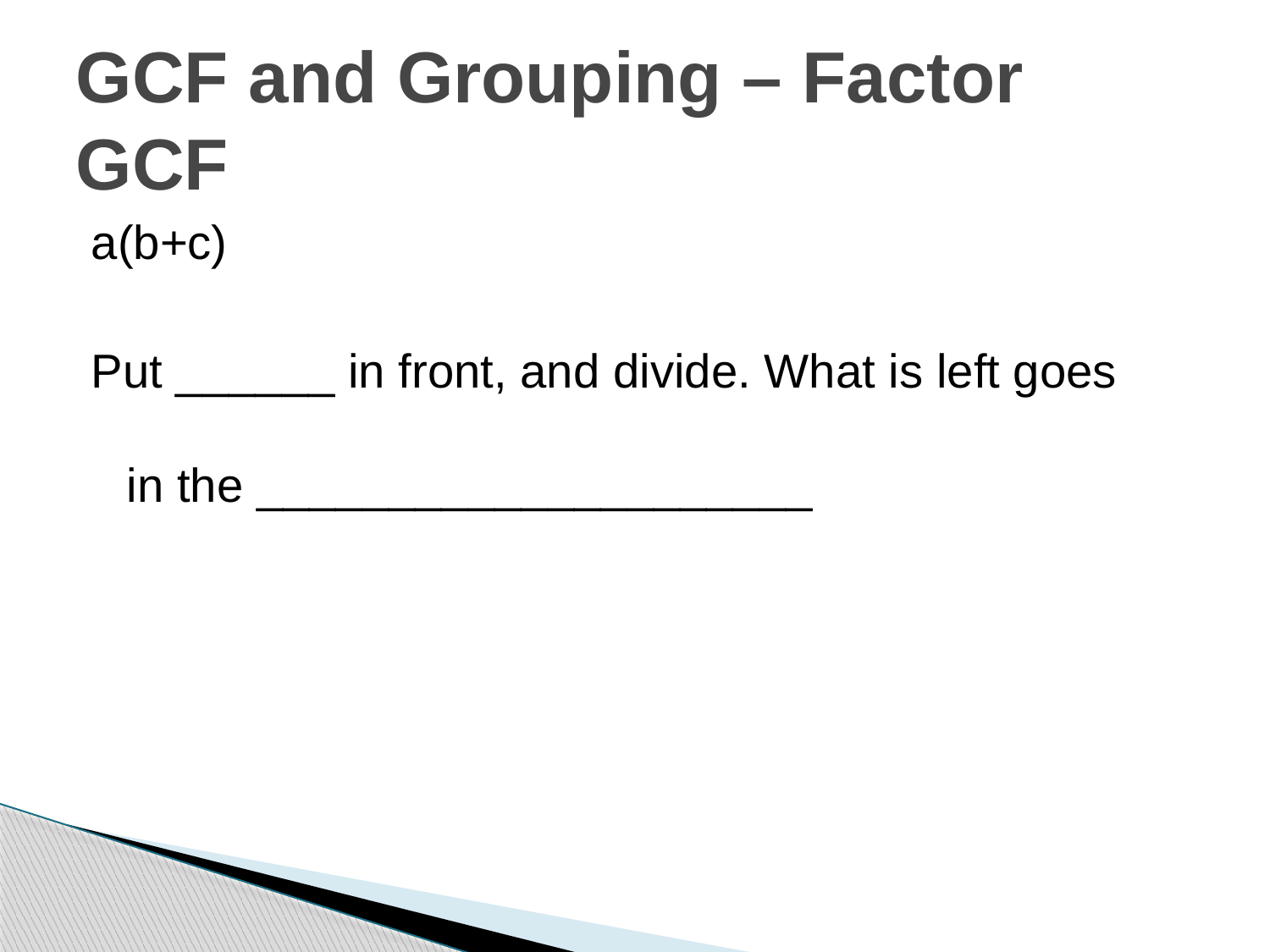

# GCF and Grouping – Factor GCF
a(b+c)

Put ______ in front, and divide. What is left goes
in the _____________________